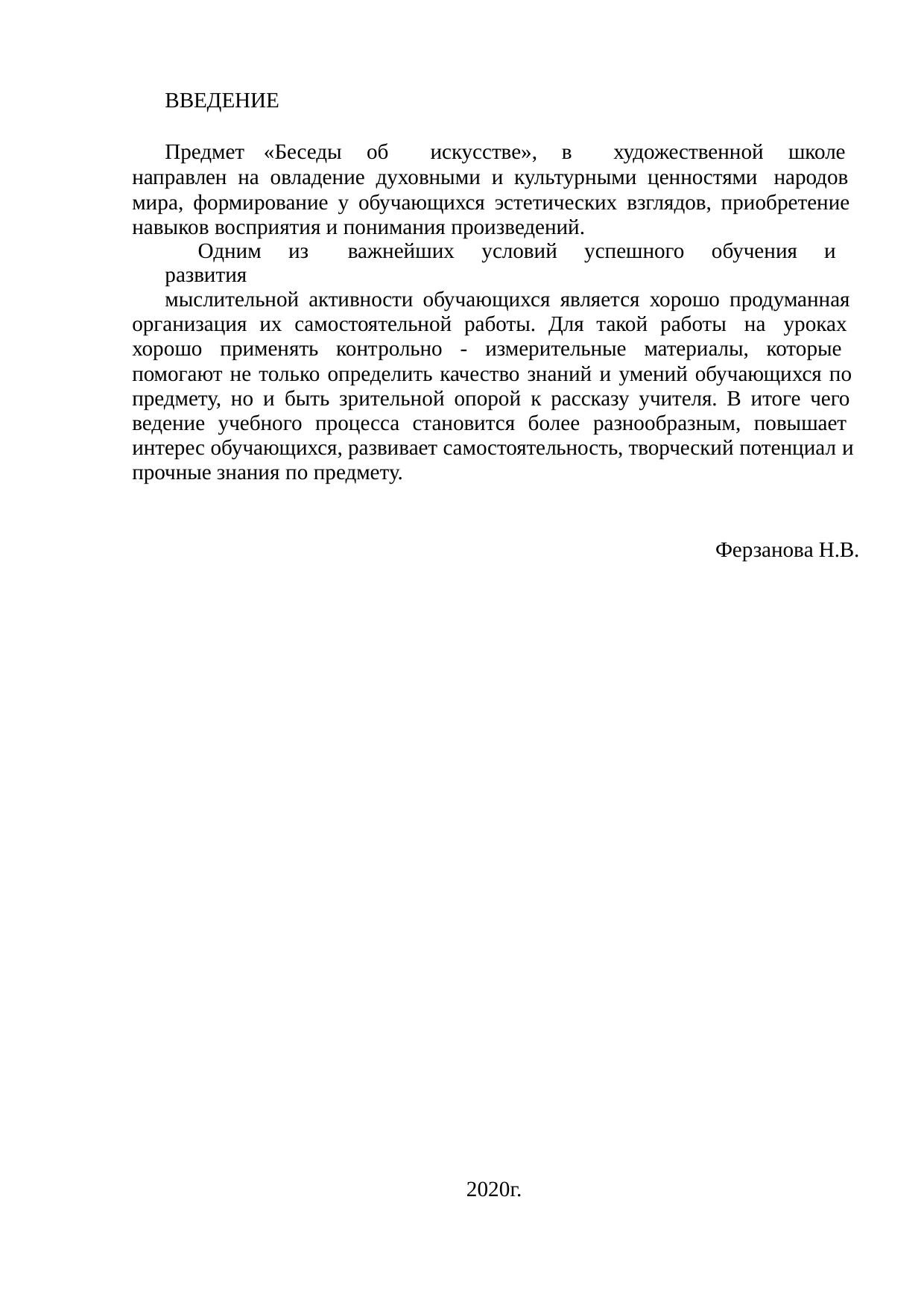

ВВЕДЕНИЕ

Предмет «Беседы об   искусстве», в   художественной школе  направлен на овладение духовными и культурными ценностями народов  мира, формирование у обучающихся эстетических взглядов, приобретение  навыков восприятия и понимания произведений.
Одним из   важнейших условий успешного обучения и   развития
мыслительной активности обучающихся является хорошо продуманная  организация их самостоятельной работы. Для такой работы на уроках  хорошо применять контрольно - измерительные материалы, которые  помогают не только определить качество знаний и умений обучающихся по  предмету, но и быть зрительной опорой к рассказу учителя. В итоге чего  ведение учебного процесса становится более разнообразным, повышает  интерес обучающихся, развивает самостоятельность, творческий потенциал и  прочные знания по предмету.

Ферзанова Н.В.
2020г.